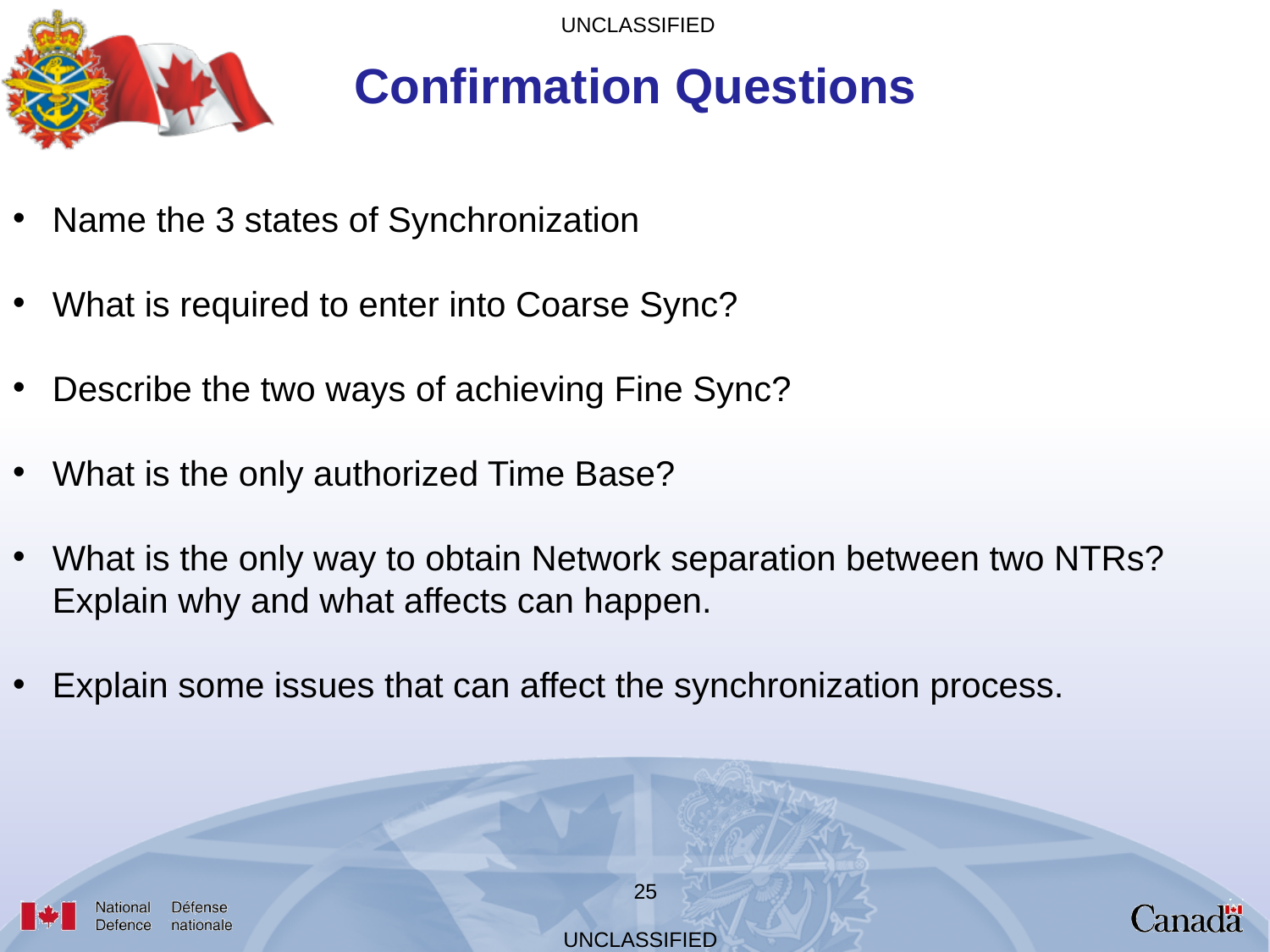

Confirmation Questions
Name the 3 states of Synchronization

What is required to enter into Coarse Sync?

Describe the two ways of achieving Fine Sync?

What is the only authorized Time Base?

What is the only way to obtain Network separation between two NTRs? Explain why and what affects can happen.

Explain some issues that can affect the synchronization process.